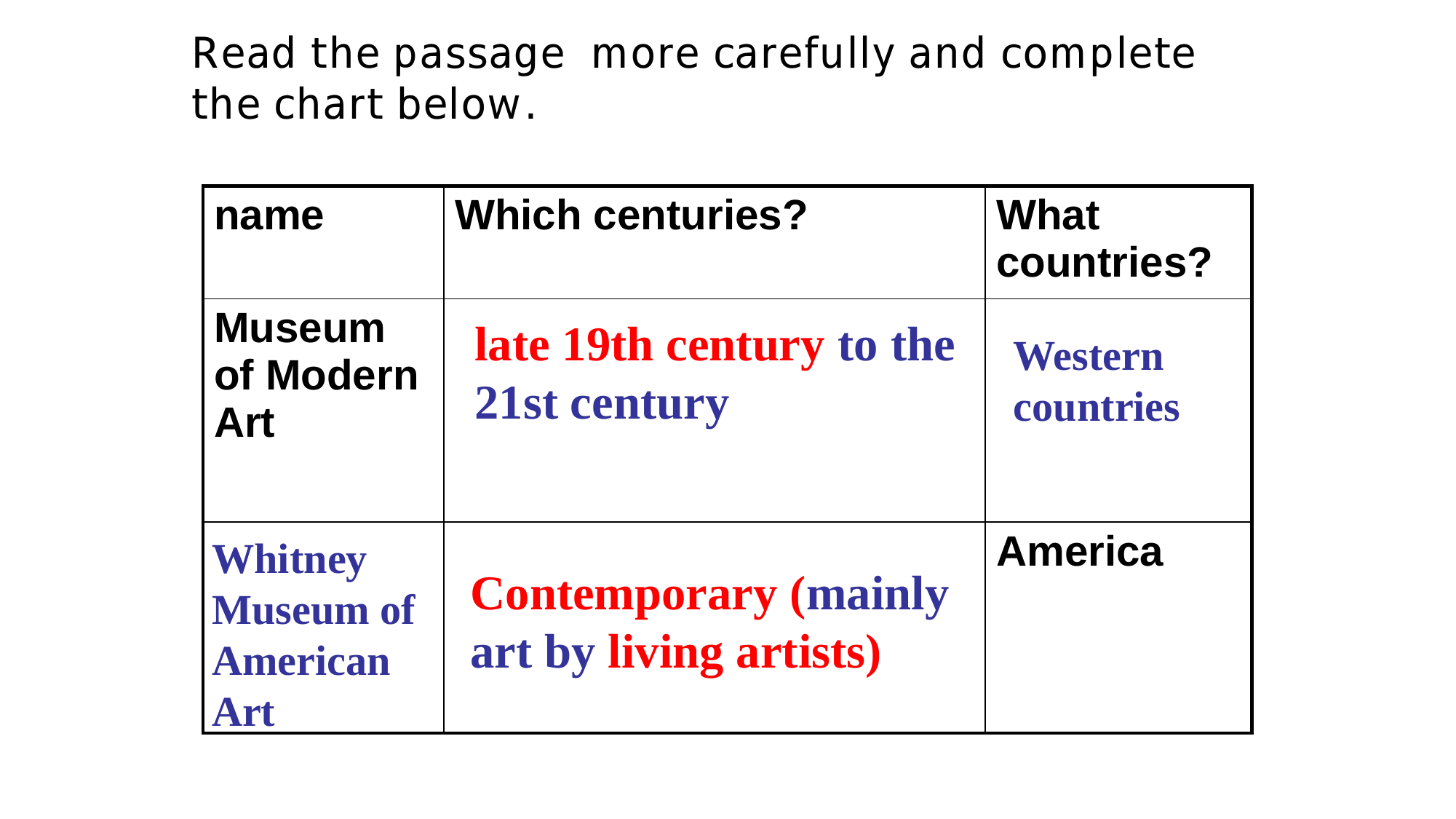

Read the passage  more carefully and complete the chart below.
| name | Which centuries? | What countries? |
| --- | --- | --- |
| Museum of Modern Art |  |  |
|  |  | America |
late 19th century to the 21st century
Western countries
Whitney Museum of American Art
Contemporary (mainly art by living artists)